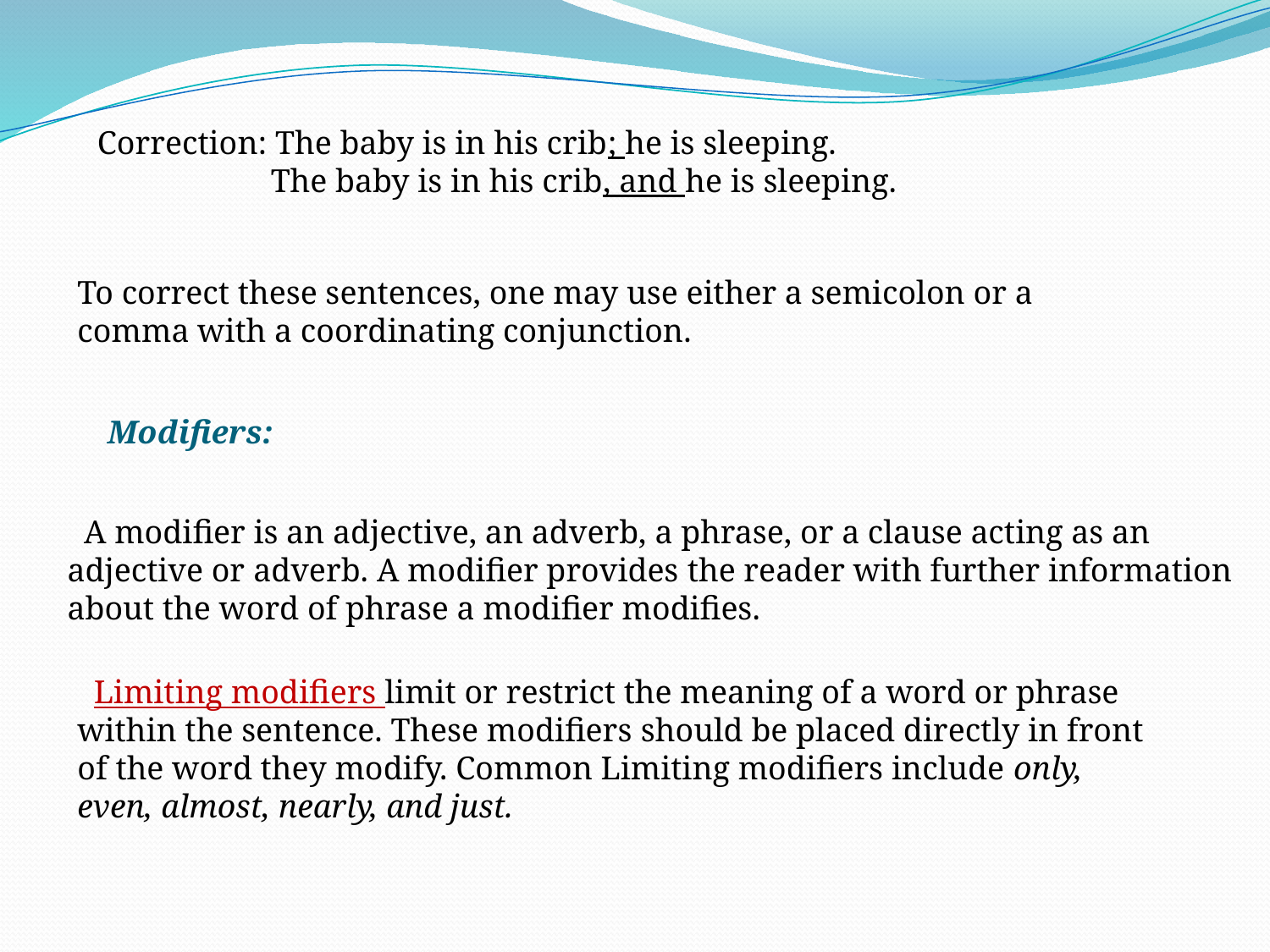

Correction: The baby is in his crib; he is sleeping.
                     The baby is in his crib, and he is sleeping.

To correct these sentences, one may use either a semicolon or a comma with a coordinating conjunction.
Modifiers:
  A modifier is an adjective, an adverb, a phrase, or a clause acting as an adjective or adverb. A modifier provides the reader with further information about the word of phrase a modifier modifies.
  Limiting modifiers limit or restrict the meaning of a word or phrase within the sentence. These modifiers should be placed directly in front of the word they modify. Common Limiting modifiers include only, even, almost, nearly, and just.